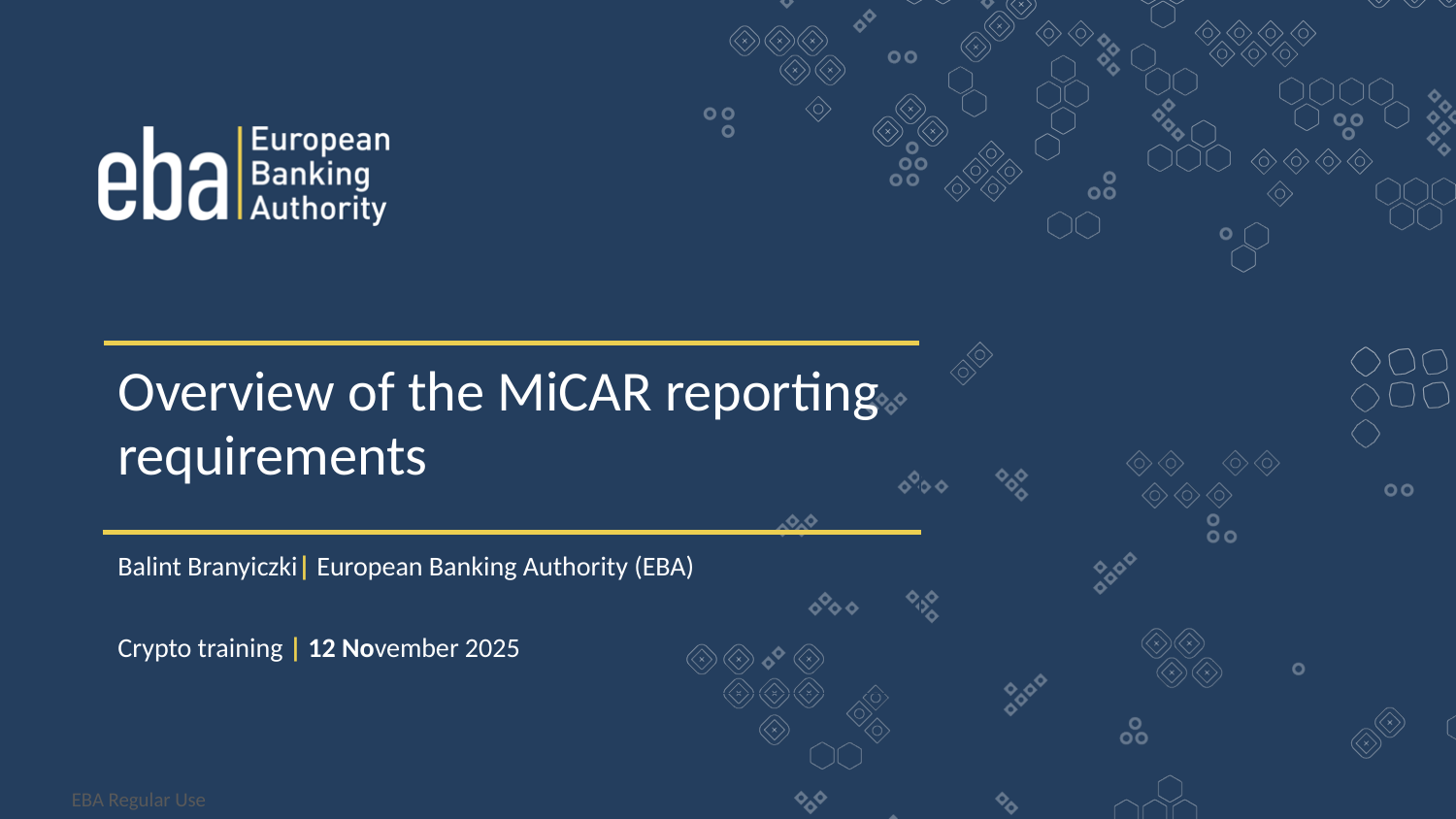

| Overview of the MiCAR reporting requirements |
| --- |
| Balint Branyiczki| European Banking Authority (EBA) Crypto training | 12 November 2025 |